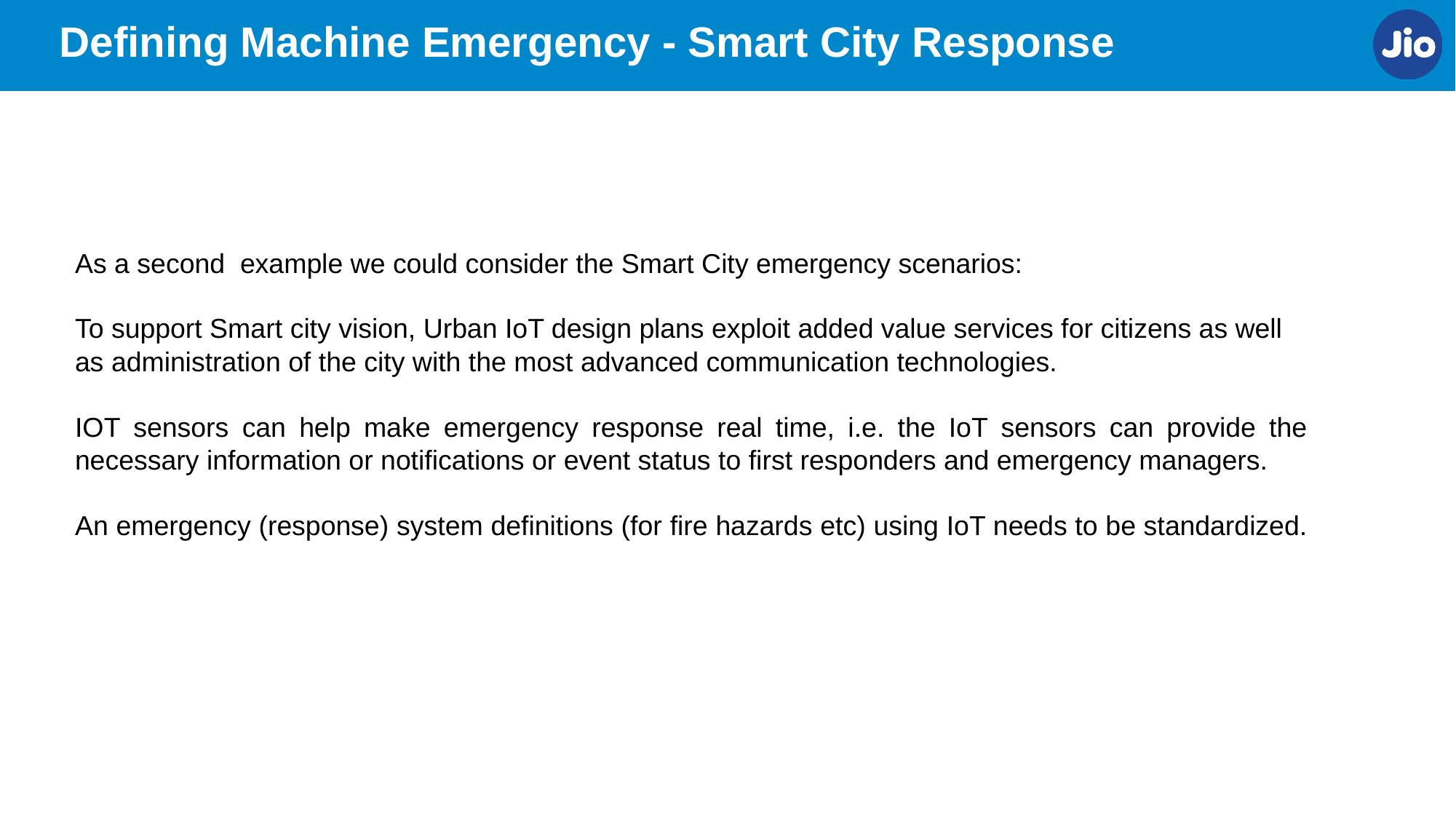

Defining Machine Emergency - Smart City Response
As a second  example we could consider the Smart City emergency scenarios:

To support Smart city vision, Urban IoT design plans exploit added value services for citizens as well as administration of the city with the most advanced communication technologies.

IOT sensors can help make emergency response real time, i.e. the IoT sensors can provide the necessary information or notifications or event status to first responders and emergency managers.

An emergency (response) system definitions (for fire hazards etc) using IoT needs to be standardized.
(Full 5G NR
long way to go
can be ignored)
(We are here)
(Initial long way to go
can be ignored)